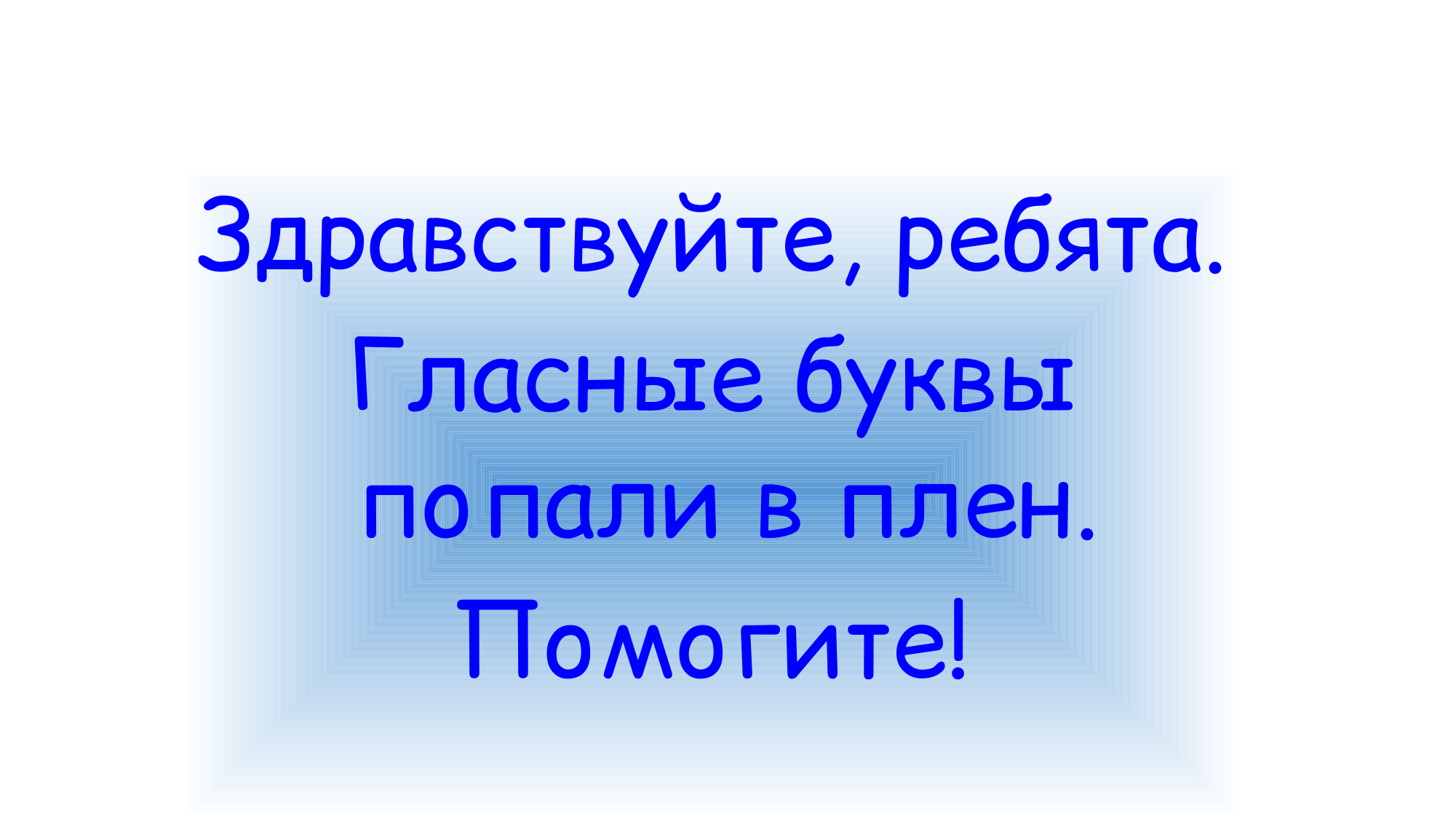

#
Здравствуйте, ребята.
Гласные буквы попали в плен.
Помогите!